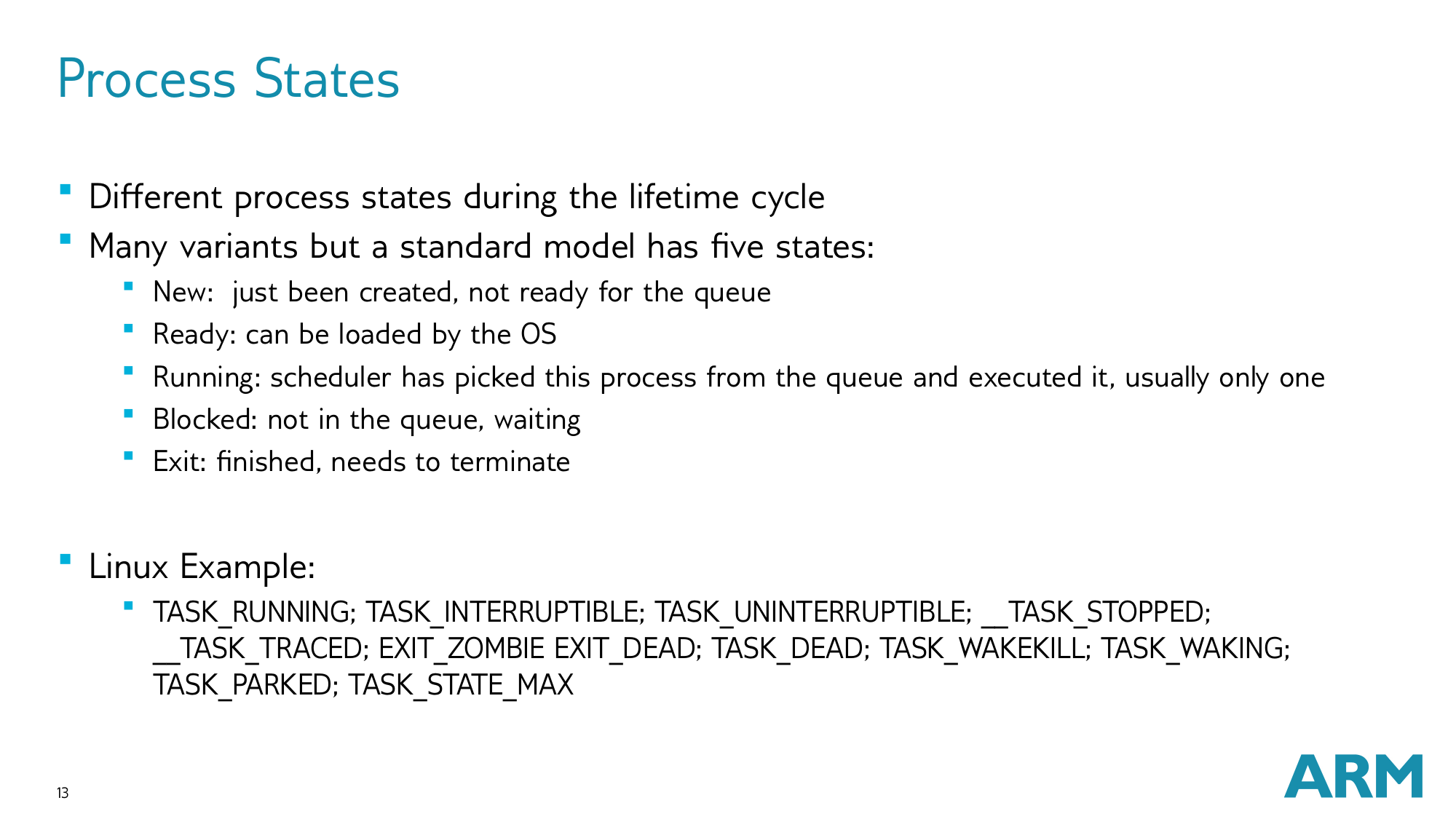

# Process States
Different process states during the lifetime cycle
Many variants but a standard model has five states:
New:  just been created, not ready for the queue
Ready: can be loaded by the OS
Running: scheduler has picked this process from the queue and executed it, usually only one
Blocked: not in the queue, waiting
Exit: finished, needs to terminate

Linux Example:
TASK_RUNNING; TASK_INTERRUPTIBLE; TASK_UNINTERRUPTIBLE; __TASK_STOPPED;  __TASK_TRACED; EXIT_ZOMBIE EXIT_DEAD; TASK_DEAD; TASK_WAKEKILL; TASK_WAKING; TASK_PARKED; TASK_STATE_MAX